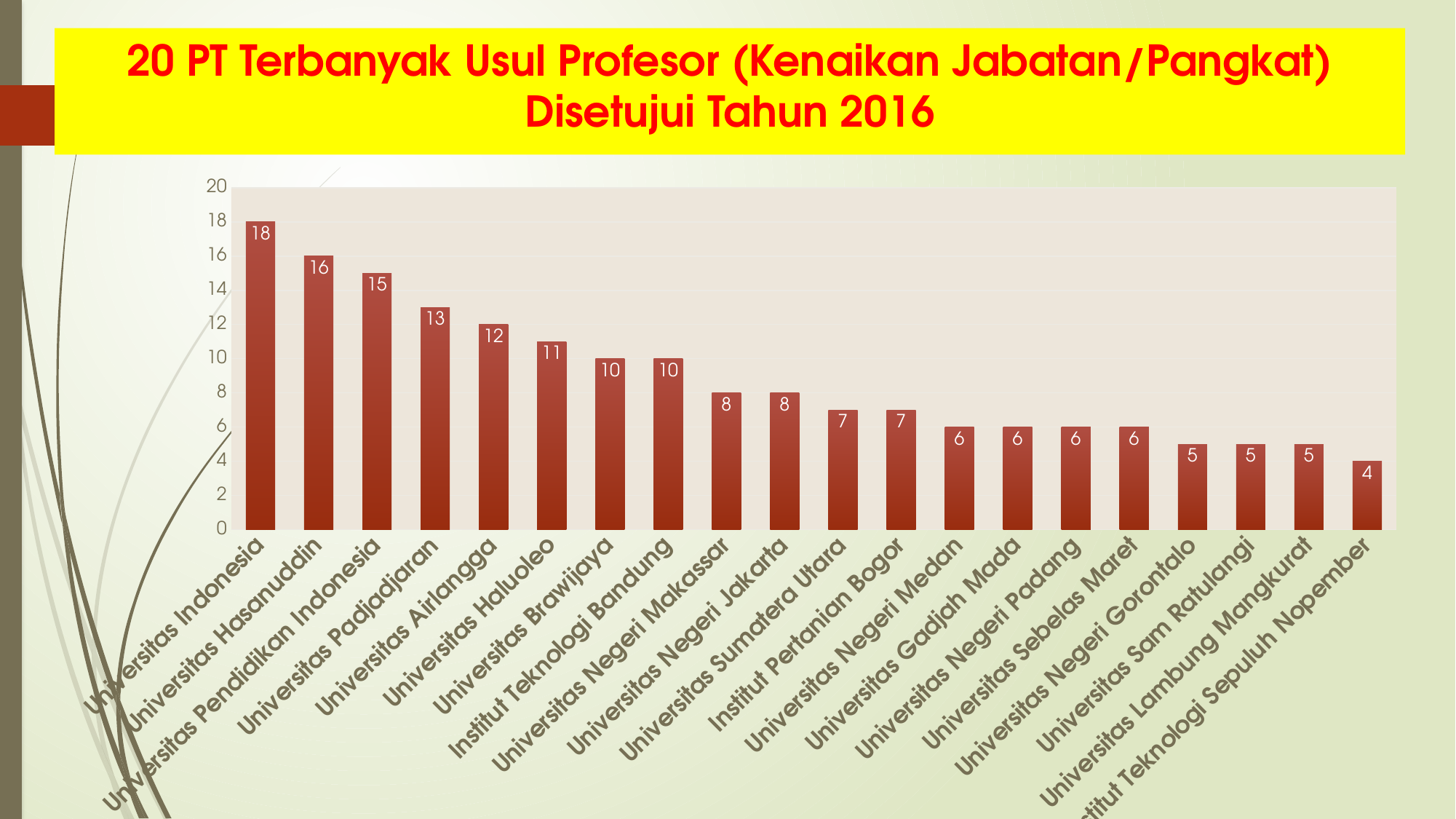

# 20 PT Terbanyak Usul Profesor (Kenaikan Jabatan/Pangkat) Disetujui Tahun 2016

### Chart

| Category | Series 1 |
|---|---|
| Universitas Indonesia | 18.0 |
| Universitas Hasanuddin | 16.0 |
| Universitas Pendidikan Indonesia | 15.0 |
| Universitas Padjadjaran | 13.0 |
| Universitas Airlangga | 12.0 |
| Universitas Haluoleo | 11.0 |
| Universitas Brawijaya | 10.0 |
| Institut Teknologi Bandung | 10.0 |
| Universitas Negeri Makassar | 8.0 |
| Universitas Negeri Jakarta | 8.0 |
| Universitas Sumatera Utara | 7.0 |
| Institut Pertanian Bogor | 7.0 |
| Universitas Negeri Medan | 6.0 |
| Universitas Gadjah Mada | 6.0 |
| Universitas Negeri Padang | 6.0 |
| Universitas Sebelas Maret | 6.0 |
| Universitas Negeri Gorontalo | 5.0 |
| Universitas Sam Ratulangi | 5.0 |
| Universitas Lambung Mangkurat | 5.0 |
| Institut Teknologi Sepuluh Nopember | 4.0 |